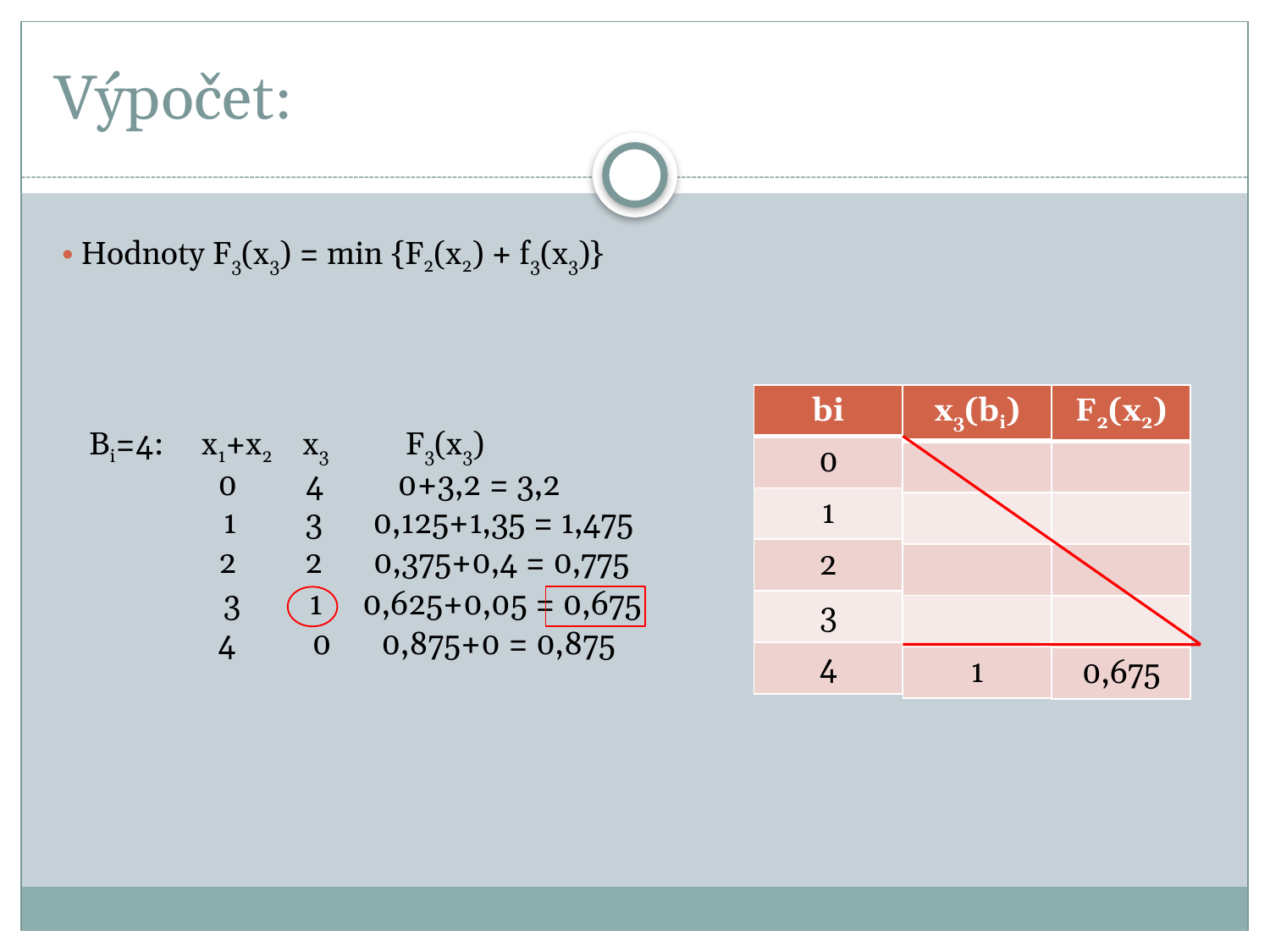

# Výpočet:
 Hodnoty F3(x3) = min {F2(x2) + f3(x3)}
| bi |
| --- |
| 0 |
| 1 |
| 2 |
| 3 |
| 4 |
| x3(bi) |
| --- |
|  |
|  |
|  |
|  |
| 1 |
| F2(x2) |
| --- |
|  |
|  |
|  |
|  |
| 0,675 |
Bi=4:     x1+x2    x3          F3(x3)
0         4
0+3,2 = 3,2
1         3
   0,125+1,35 = 1,475
2         2
0,375+0,4 = 0,775
3         1
    0,625+0,05 = 0,675

4          0
0,875+0 = 0,875